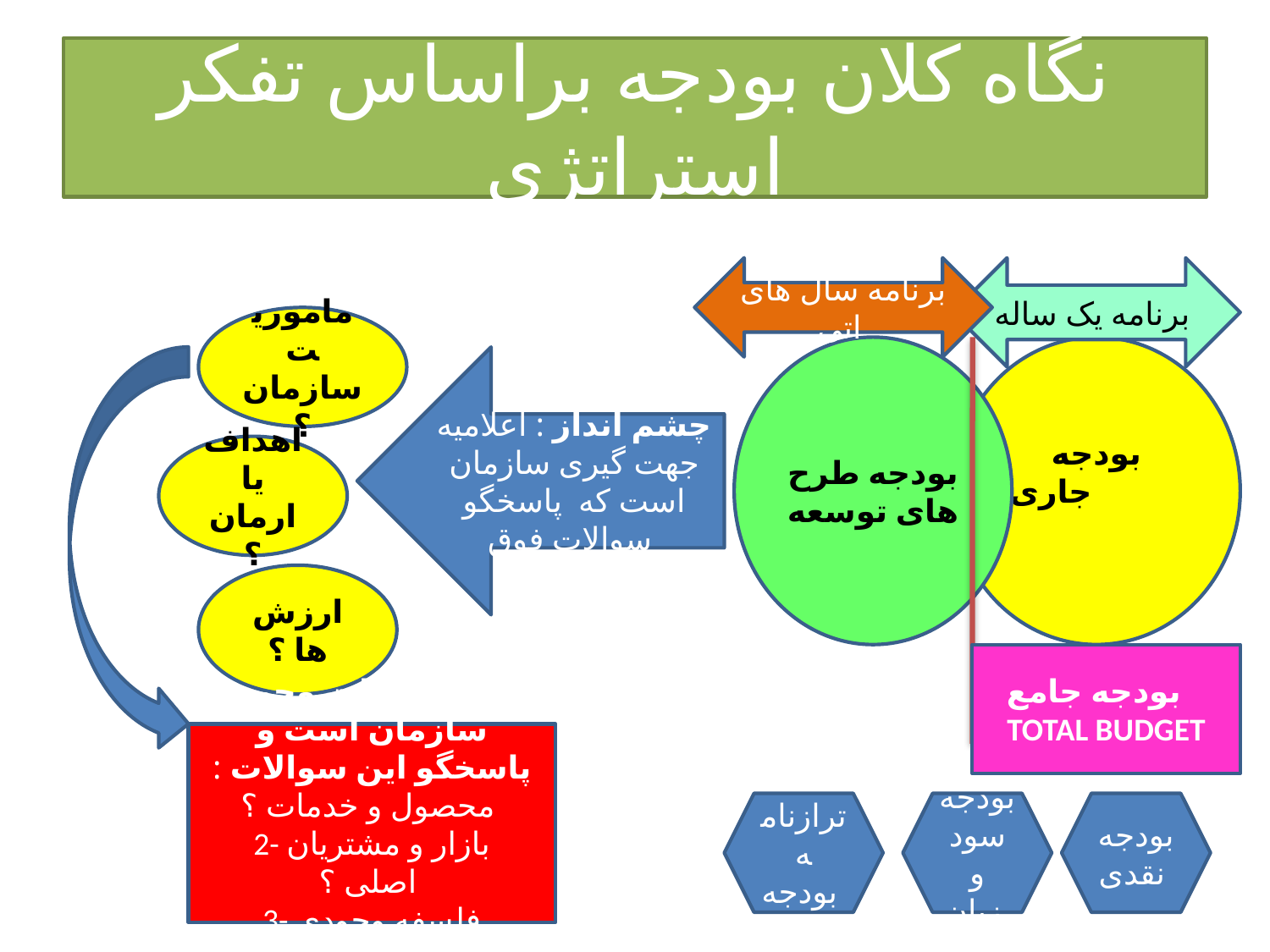

# نگاه کلان بودجه براساس تفکر استراتژی
برنامه سال های اتی
برنامه یک ساله
ماموریت سازمان ؟
بودجه طرح های توسعه
بودجه جاری

چشم انداز : اعلامیه جهت گیری سازمان است که  پاسخگو سوالات فوق
اهداف یا ارمان ؟
ارزش ها ؟
بودجه جامع    TOTAL BUDGET
ماموریت علت وجودی سازمان است و پاسخگو این سوالات : محصول و خدمات ؟
2- بازار و مشتریان اصلی ؟
3- فلسفه وجودی شرکت ؟
ترازنامه بودجه
بودجه سود و زیان
بودجه نقدی